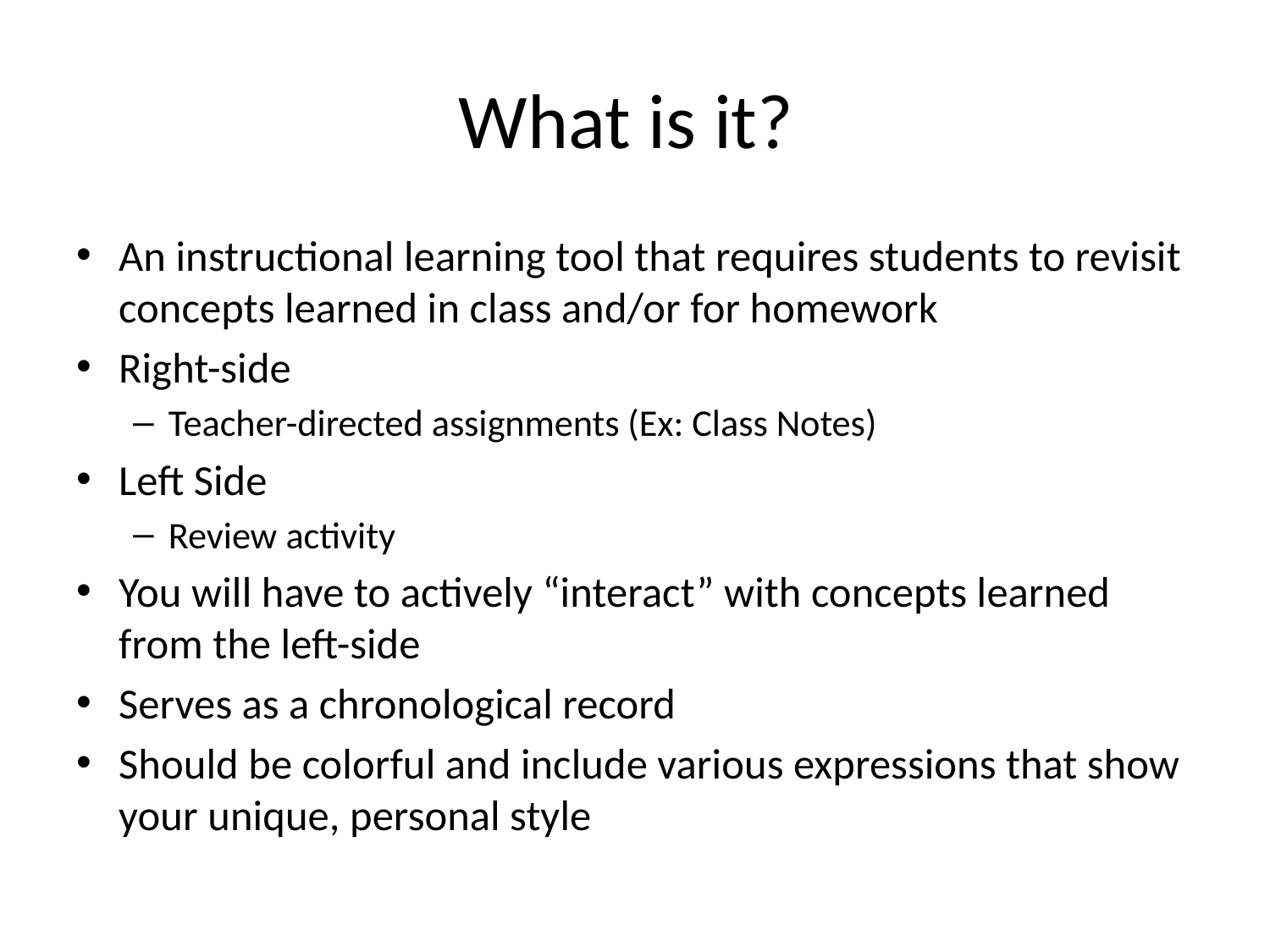

# What is it?
An instructional learning tool that requires students to revisit concepts learned in class and/or for homework
Right-side
Teacher-directed assignments (Ex: Class Notes)
Left Side
Review activity
You will have to actively “interact” with concepts learned from the left-side
Serves as a chronological record
Should be colorful and include various expressions that show your unique, personal style